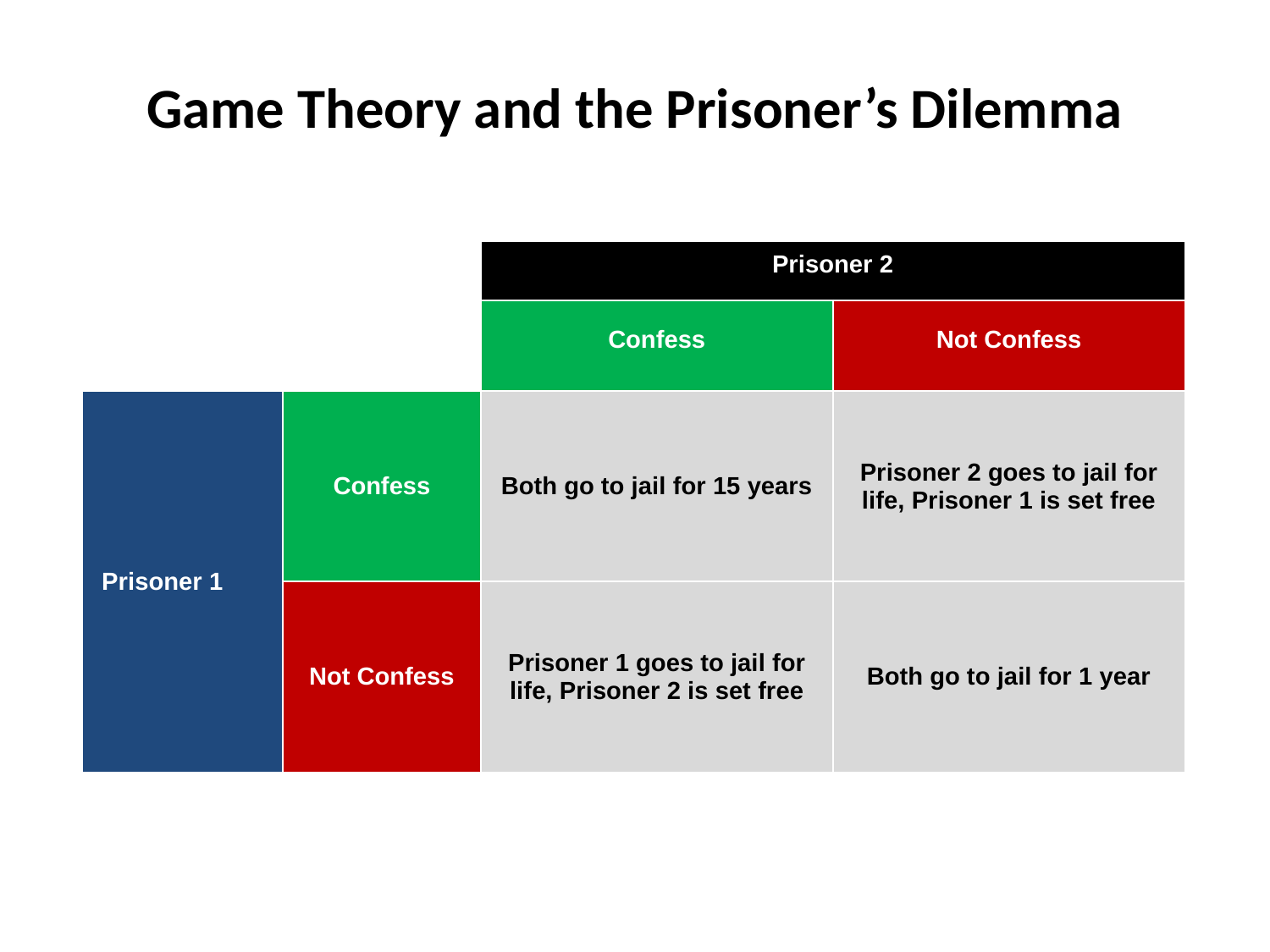

# Game Theory and the Prisoner’s Dilemma
|  |  | Prisoner 2 |  |
| --- | --- | --- | --- |
|  |  | Confess | Not Confess |
| Prisoner 1 | Confess | Both go to jail for 15 years | Prisoner 2 goes to jail for life, Prisoner 1 is set free |
|  | Not Confess | Prisoner 1 goes to jail for life, Prisoner 2 is set free | Both go to jail for 1 year |